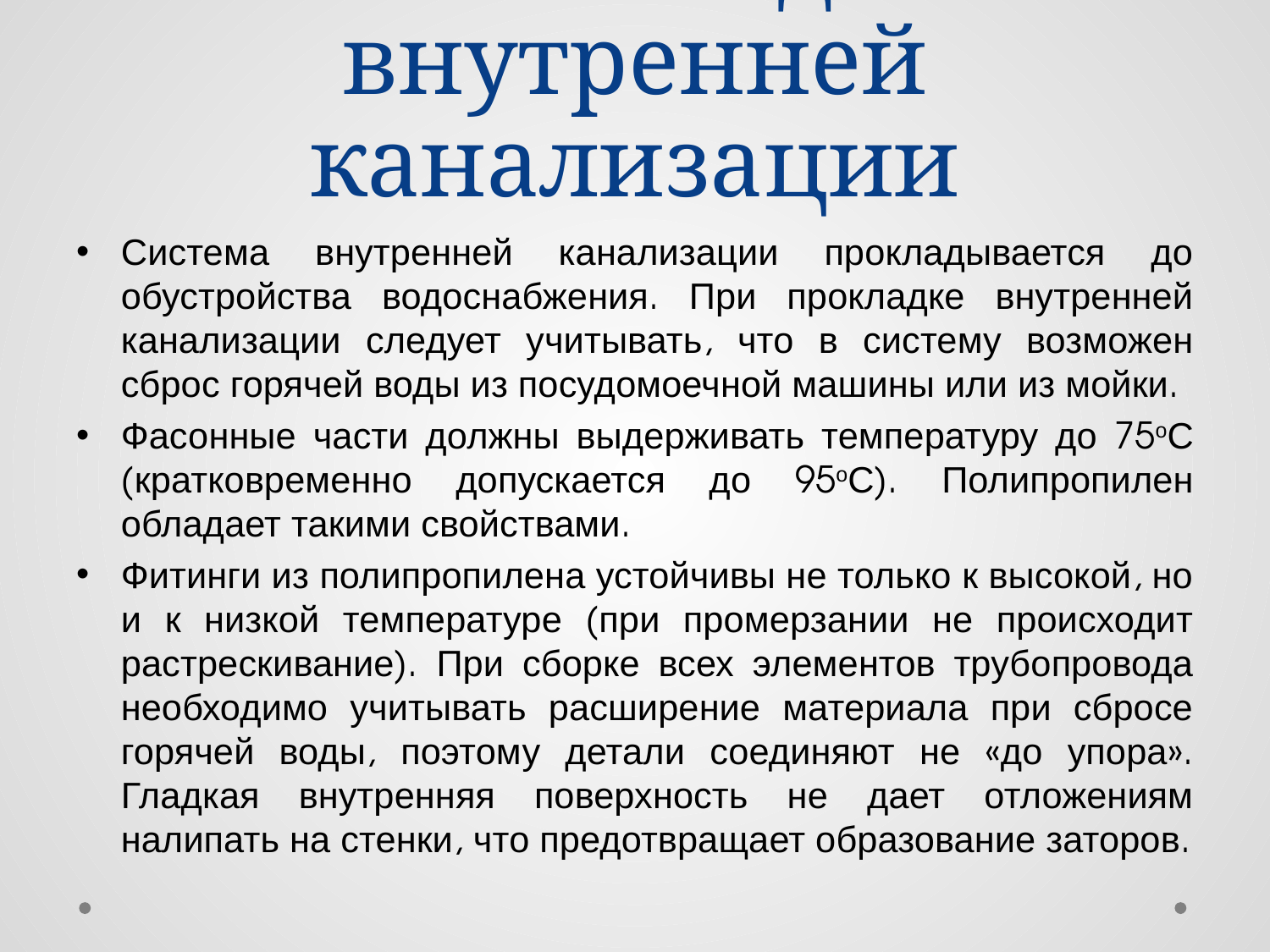

# Фитинги для внутренней канализации
Система внутренней канализации прокладывается до обустройства водоснабжения. При прокладке внутренней канализации следует учитывать, что в систему возможен сброс горячей воды из посудомоечной машины или из мойки.
Фасонные части должны выдерживать температуру до 75оС (кратковременно допускается до 95оС). Полипропилен обладает такими свойствами.
Фитинги из полипропилена устойчивы не только к высокой, но и к низкой температуре (при промерзании не происходит растрескивание). При сборке всех элементов трубопровода необходимо учитывать расширение материала при сбросе горячей воды, поэтому детали соединяют не «до упора». Гладкая внутренняя поверхность не дает отложениям налипать на стенки, что предотвращает образование заторов.